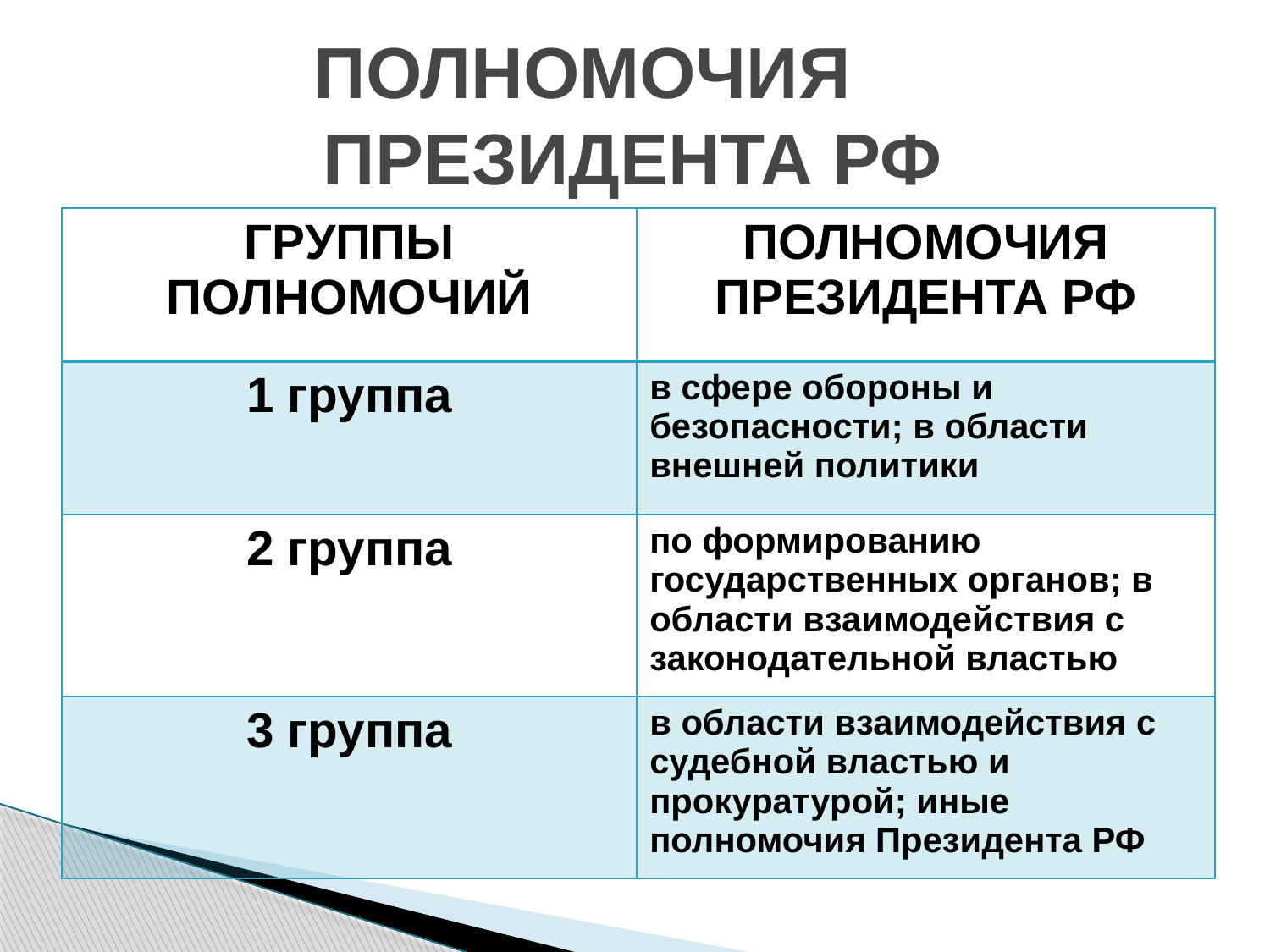

СОЦ

ПОЛНОМОЧИЯ      ПРЕЗИДЕНТА РФ
| ГРУППЫ ПОЛНОМОЧИЙ | ПОЛНОМОЧИЯ ПРЕЗИДЕНТА РФ |
| --- | --- |
| 1 группа | в сфере обороны и безопасности; в области внешней политики |
| 2 группа | по формированию государственных органов; в области взаимодействия с законодательной властью |
| 3 группа | в области взаимодействия с судебной властью и прокуратурой; иные полномочия Президента РФ |